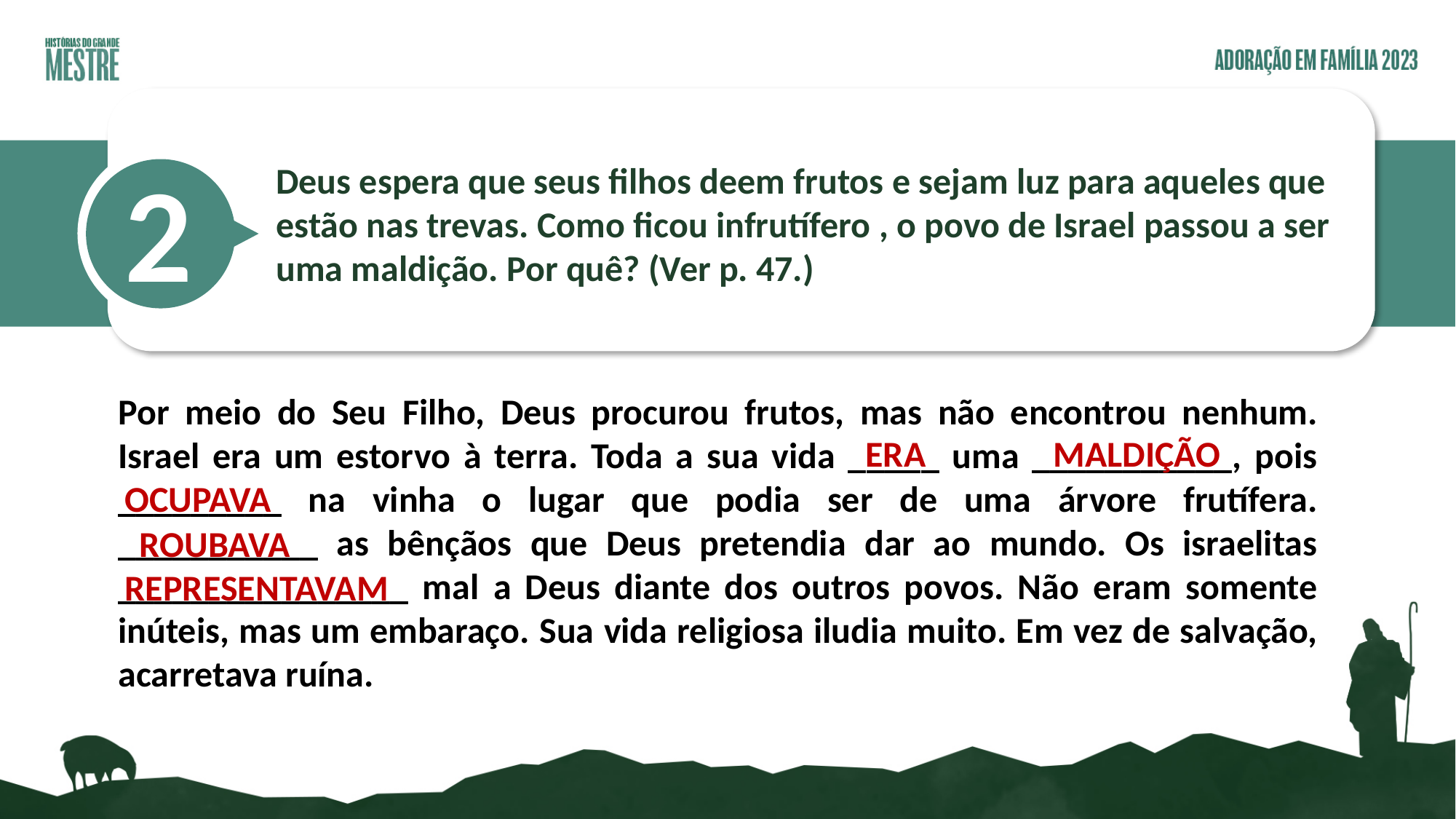

2

Deus espera que seus filhos deem frutos e sejam luz para aqueles que
estão nas trevas. Como ficou infrutífero , o povo de Israel passou a ser
uma maldição. Por quê? (Ver p. 47.)
Por meio do Seu Filho, Deus procurou frutos, mas não encontrou nenhum. Israel era um estorvo à terra. Toda a sua vida _____ uma ___________, pois _________ na vinha o lugar que podia ser de uma árvore frutífera. ___________ as bênçãos que Deus pretendia dar ao mundo. Os israelitas ________________ mal a Deus diante dos outros povos. Não eram somente inúteis, mas um embaraço. Sua vida religiosa iludia muito. Em vez de salvação, acarretava ruína.
MALDIÇÃO
ERA
OCUPAVA
ROUBAVA
REPRESENTAVAM